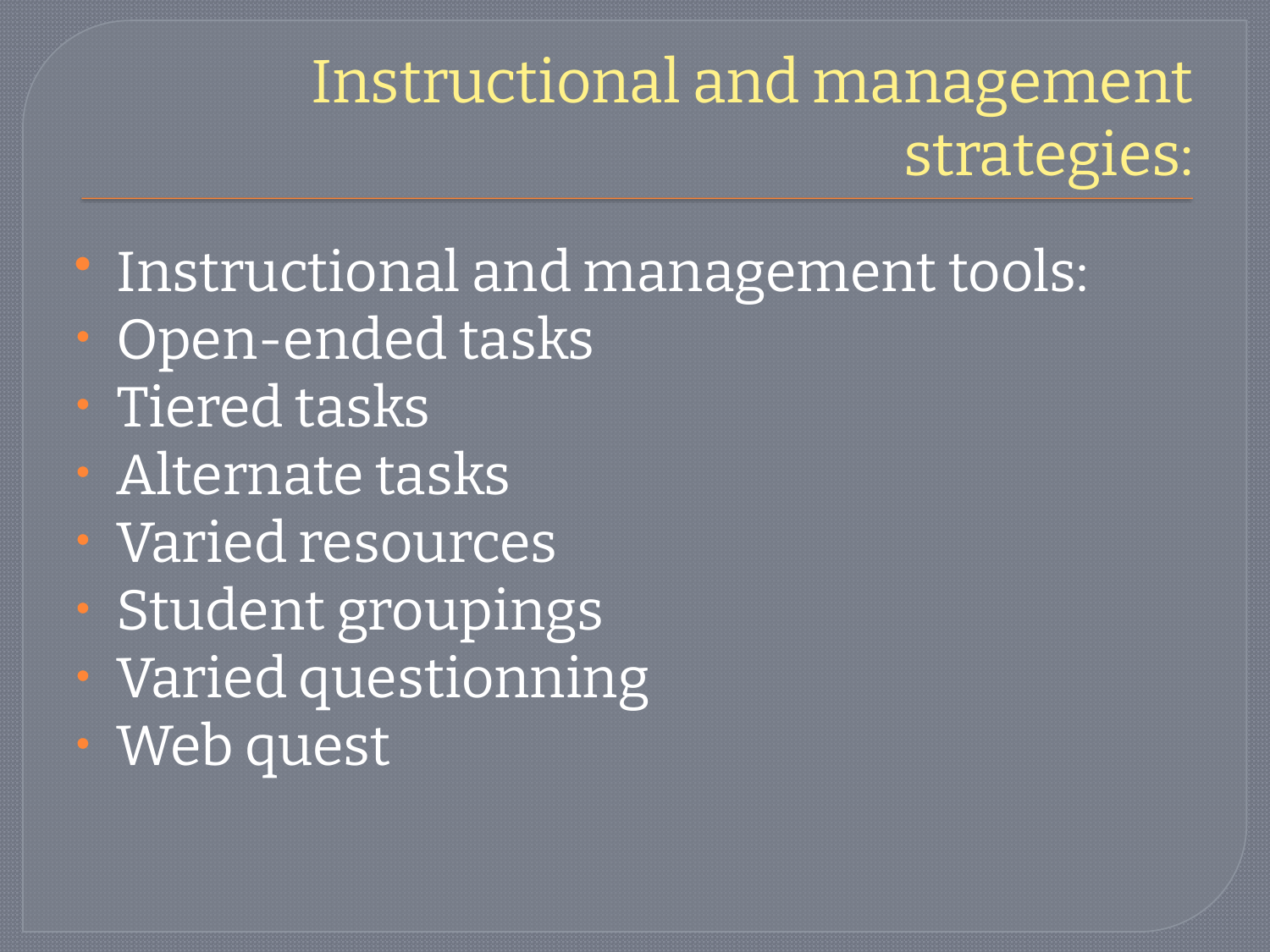

# Instructional and management strategies:
Instructional and management tools:
Open-ended tasks
Tiered tasks
Alternate tasks
Varied resources
Student groupings
Varied questionning
Web quest